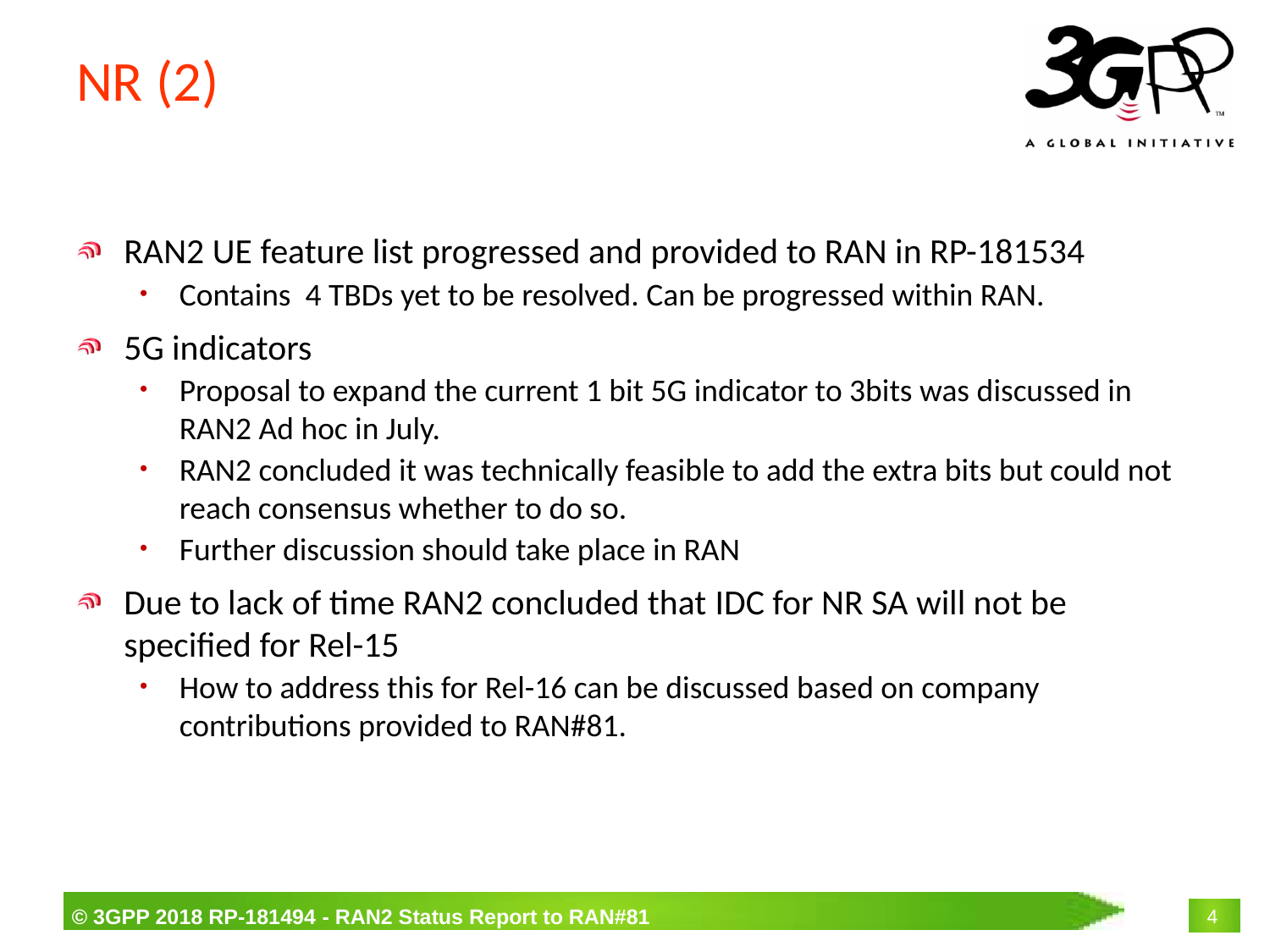

# NR (2)
RAN2 UE feature list progressed and provided to RAN in RP-181534
Contains  4 TBDs yet to be resolved. Can be progressed within RAN.
5G indicators
Proposal to expand the current 1 bit 5G indicator to 3bits was discussed in RAN2 Ad hoc in July.
RAN2 concluded it was technically feasible to add the extra bits but could not reach consensus whether to do so.
Further discussion should take place in RAN
Due to lack of time RAN2 concluded that IDC for NR SA will not be specified for Rel-15
How to address this for Rel-16 can be discussed based on company contributions provided to RAN#81.